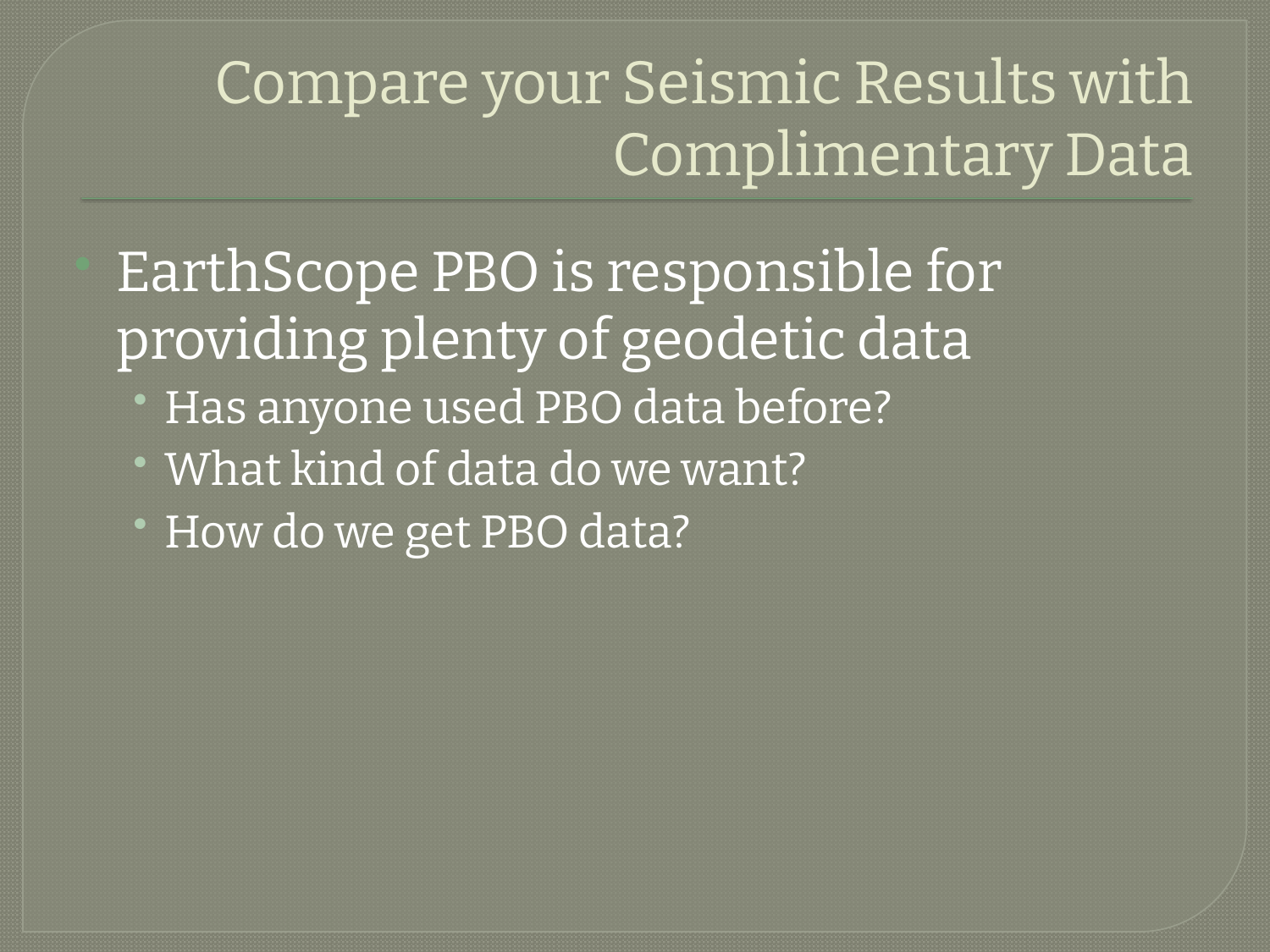

# Compare your Seismic Results with Complimentary Data
EarthScope PBO is responsible for providing plenty of geodetic data
Has anyone used PBO data before?
What kind of data do we want?
How do we get PBO data?